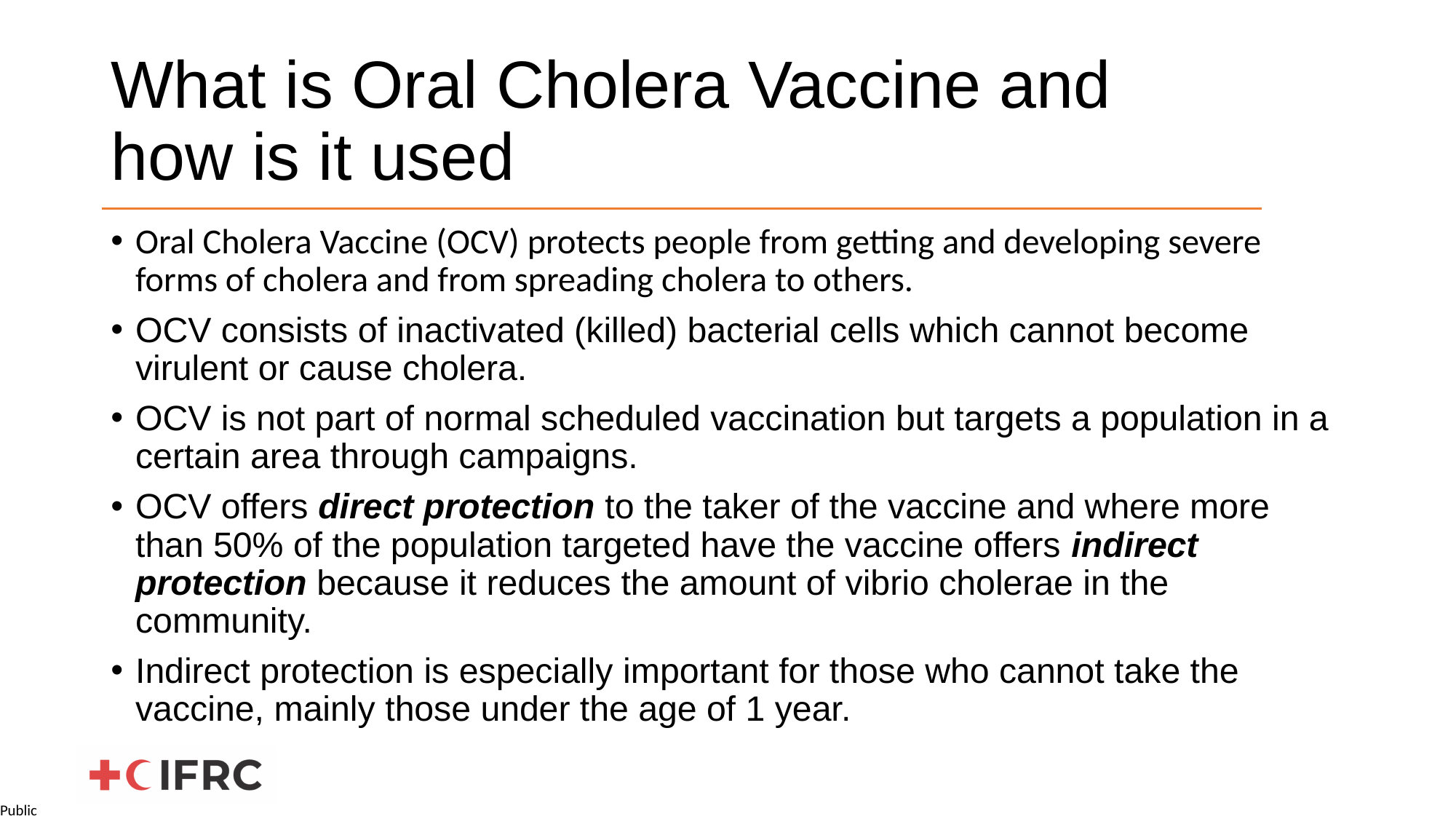

# What is Oral Cholera Vaccine and how is it used
Oral Cholera Vaccine (OCV) protects people from getting and developing severe forms of cholera and from spreading cholera to others.
OCV consists of inactivated (killed) bacterial cells which cannot become virulent or cause cholera.
OCV is not part of normal scheduled vaccination but targets a population in a certain area through campaigns.
OCV offers direct protection to the taker of the vaccine and where more than 50% of the population targeted have the vaccine offers indirect protection because it reduces the amount of vibrio cholerae in the community.
Indirect protection is especially important for those who cannot take the vaccine, mainly those under the age of 1 year.